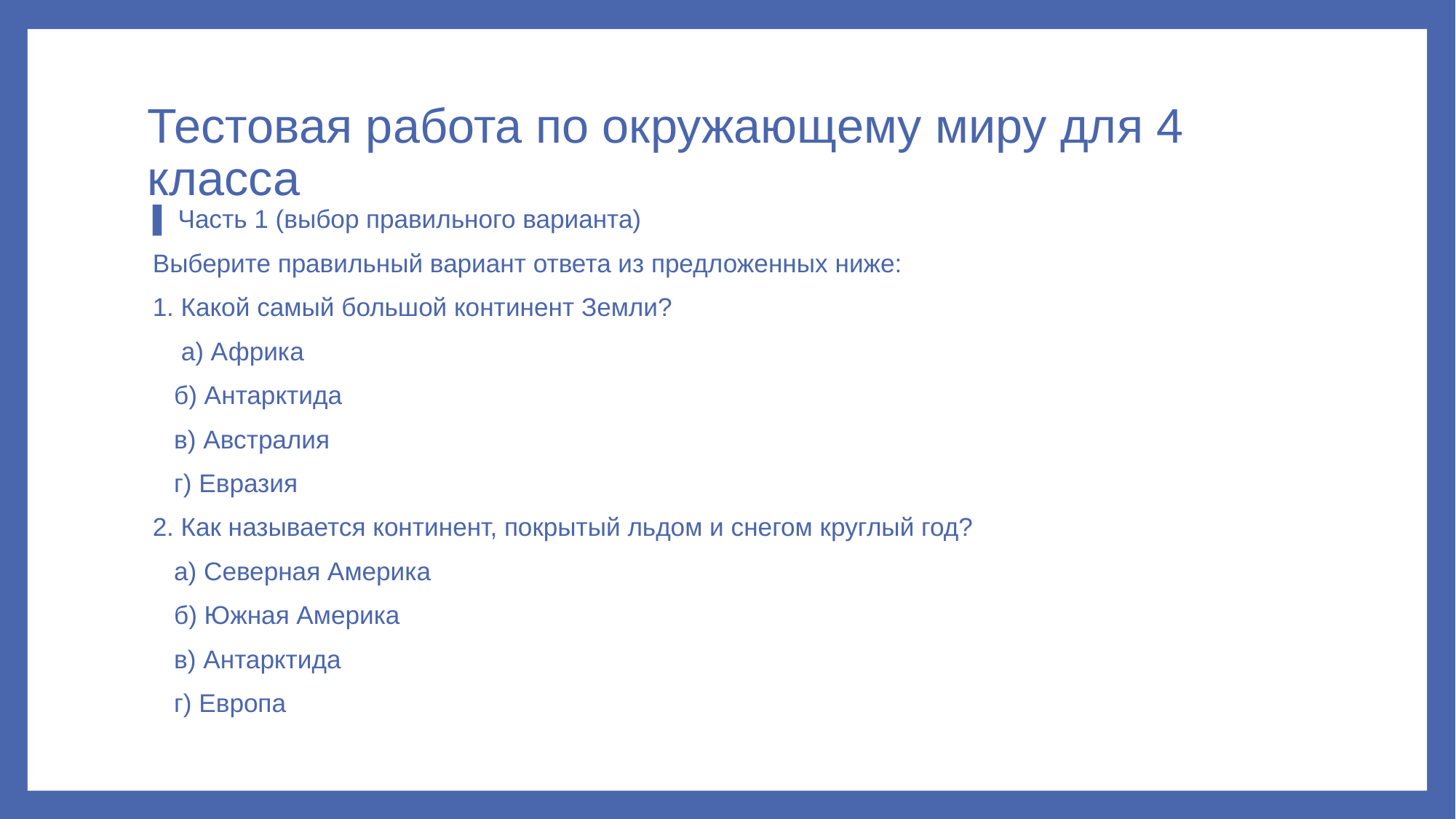

# Тестовая работа по окружающему миру для 4 класса
▌ Часть 1 (выбор правильного варианта)
Выберите правильный вариант ответа из предложенных ниже:
1. Какой самый большой континент Земли?
    а) Африка
   б) Антарктида
   в) Австралия
   г) Евразия
2. Как называется континент, покрытый льдом и снегом круглый год?
   а) Северная Америка
   б) Южная Америка
   в) Антарктида
   г) Европа